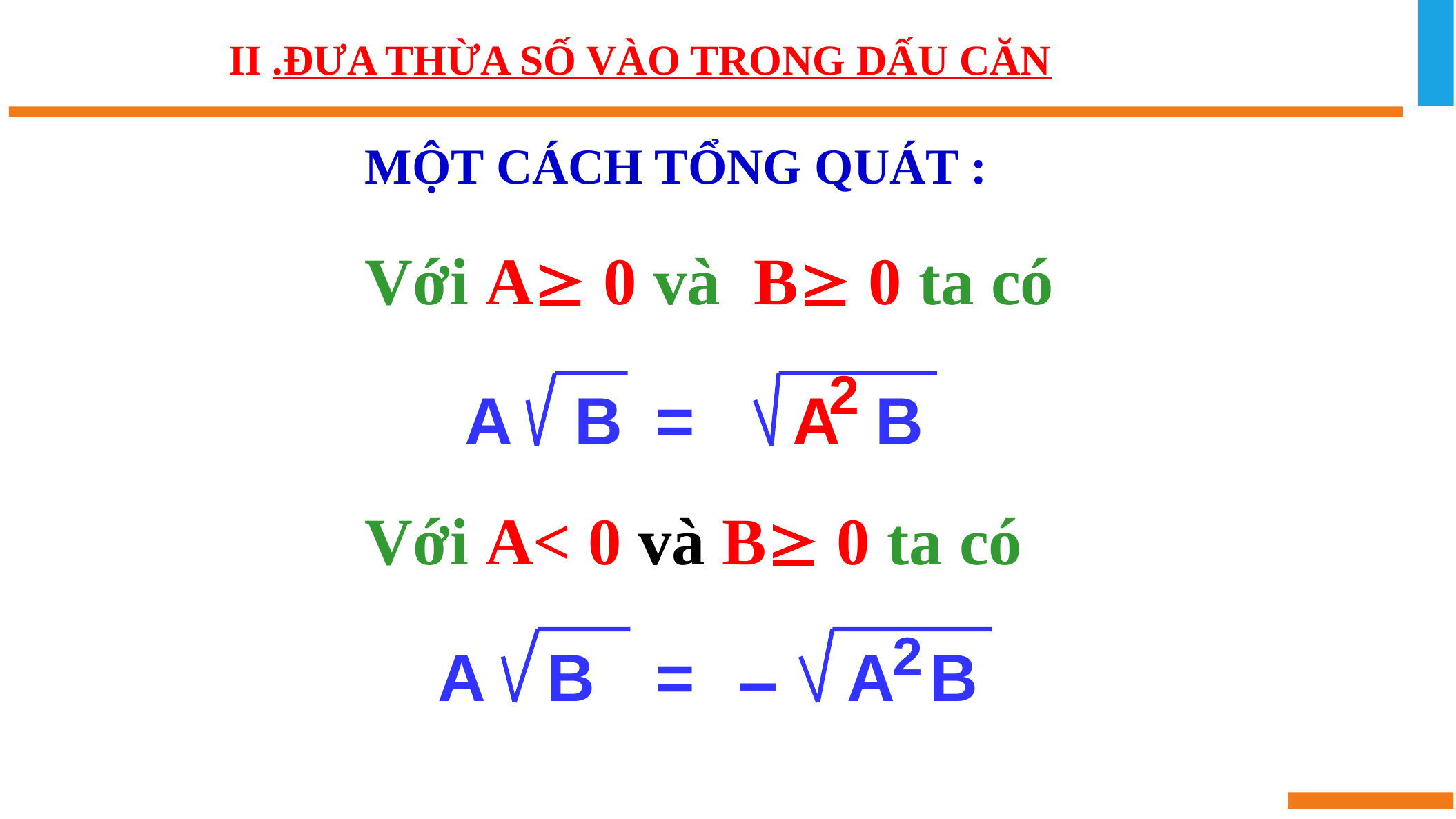

II .ĐƯA THỪA SỐ VÀO TRONG DẤU CĂN

MỘT CÁCH TỔNG QUÁT :
Với A≥ 0 và  B≥ 0 ta có
2
A  B

A

B
=
Với A< 0 và B≥ 0 ta có
2

A  B
A

B
=
–